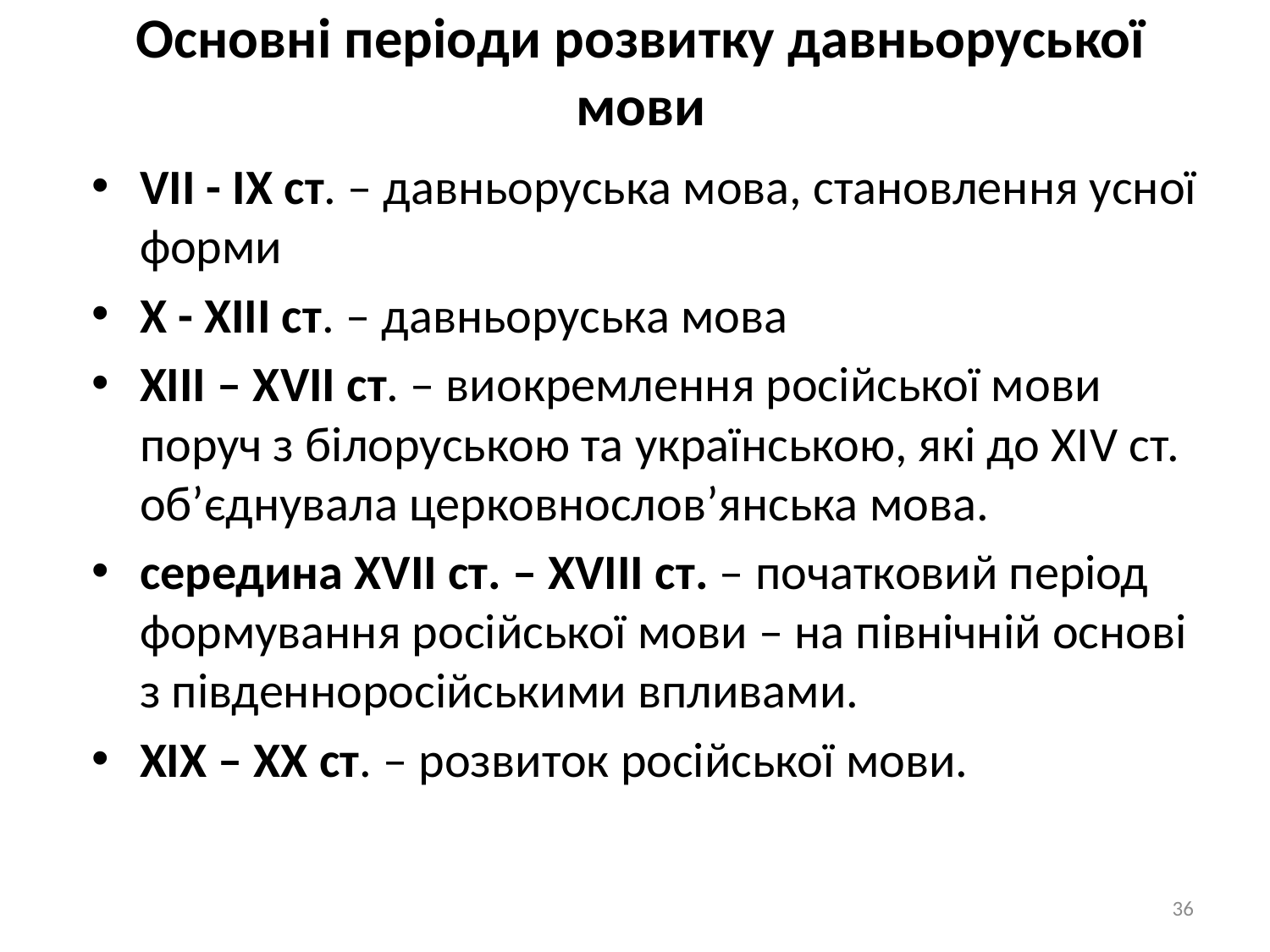

# Основні періоди розвитку давньоруської мови
VIІ - IX ст. – давньоруська мова, становлення усної форми
X - XIІІ ст. – давньоруська мова
XIІІ – XVII ст. – виокремлення російської мови поруч з білоруською та українською, які до ХІV ст. об’єднувала церковнослов’янська мова.
середина XVII ст. – XVIII ст. – початковий період формування російської мови – на північній основі з південноросійськими впливами.
XIX – XX ст. – розвиток російської мови.

36